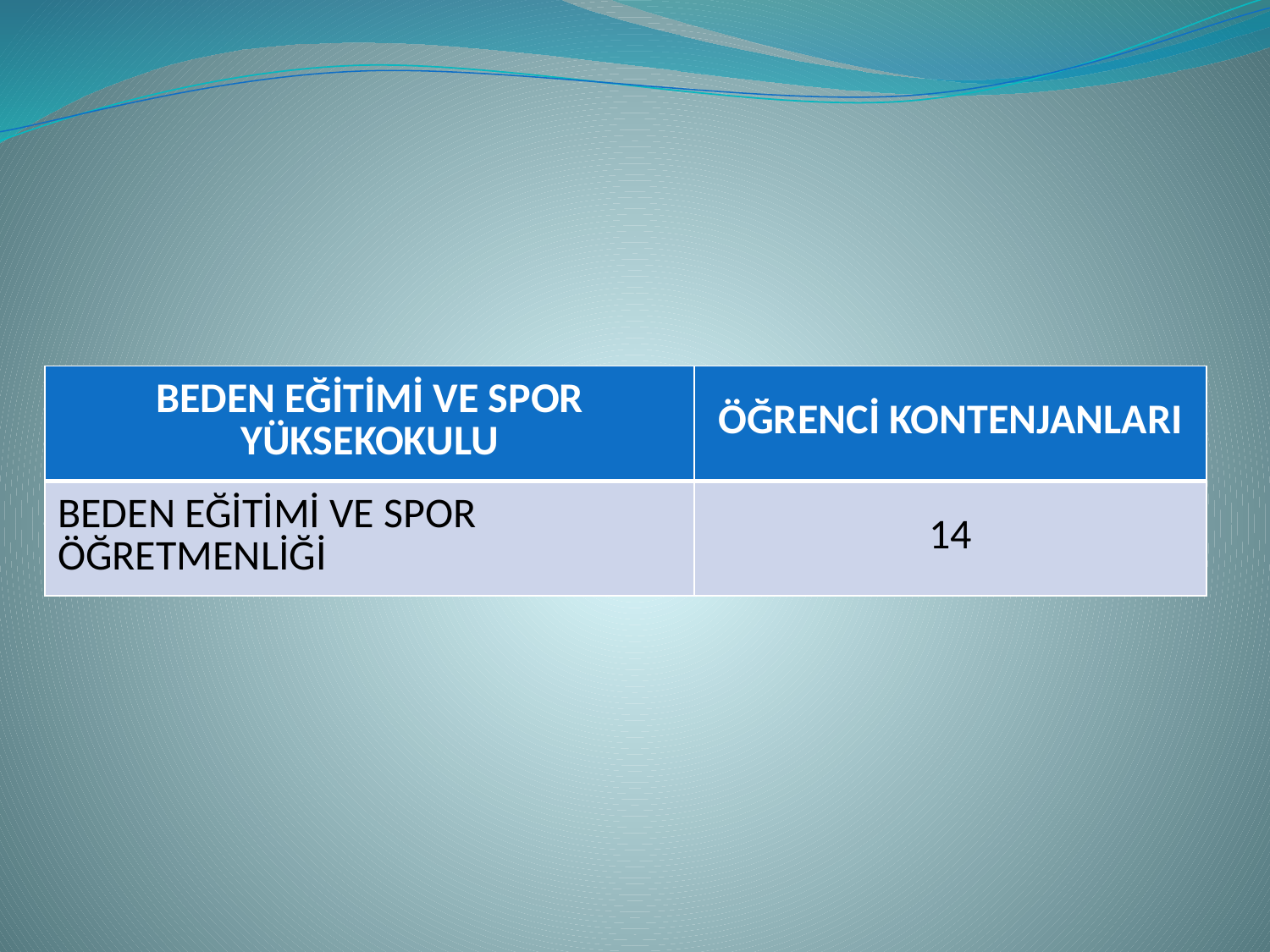

| BEDEN EĞİTİMİ VE SPOR YÜKSEKOKULU | ÖĞRENCİ KONTENJANLARI |
| --- | --- |
| BEDEN EĞİTİMİ VE SPOR ÖĞRETMENLİĞİ | 14 |